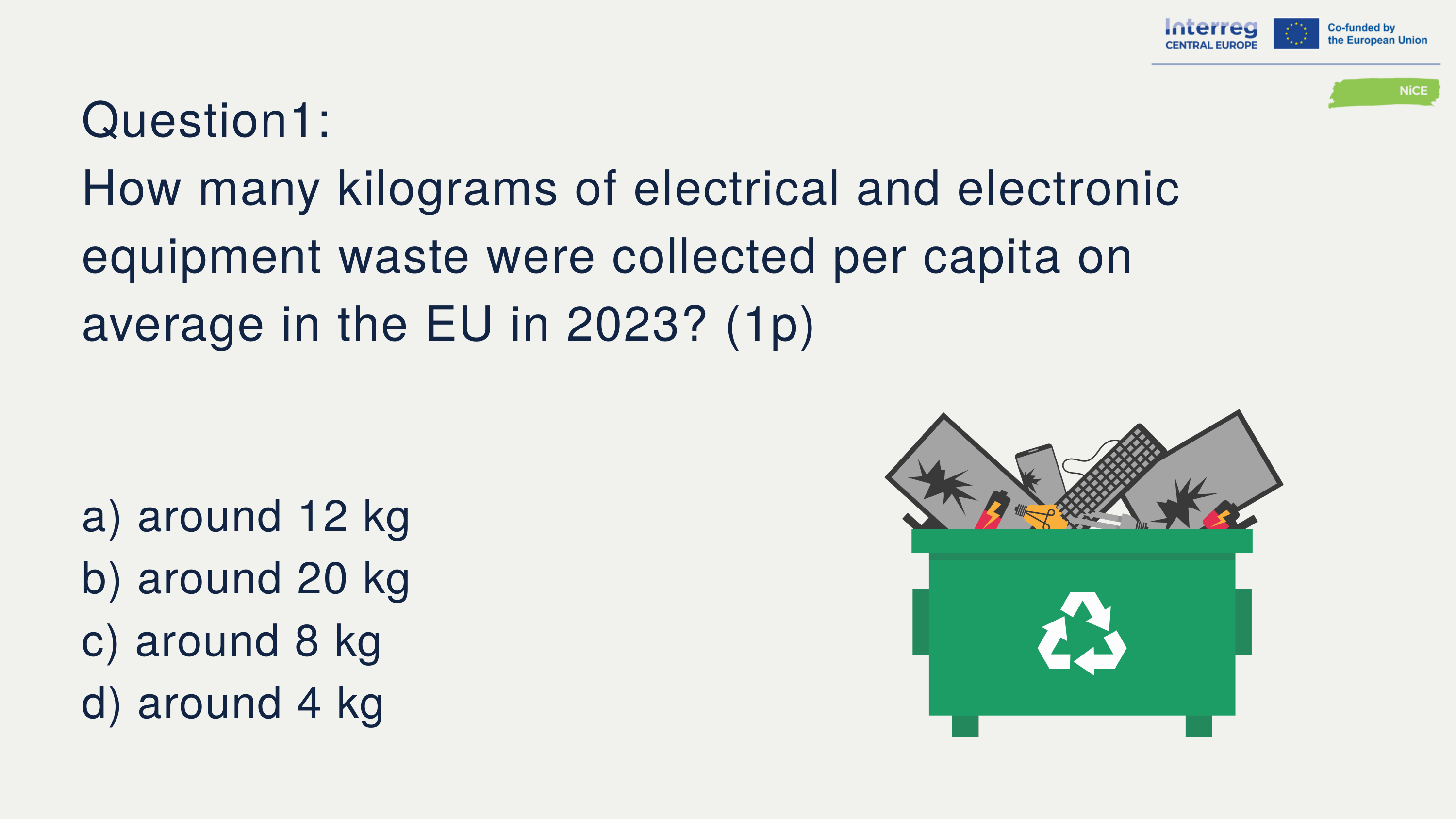

Question1:
How many kilograms of electrical and electronic equipment waste were collected per capita on average in the EU in 2023? (1p)

a) around 12 kg
b) around 20 kg
c) around 8 kg
d) around 4 kg